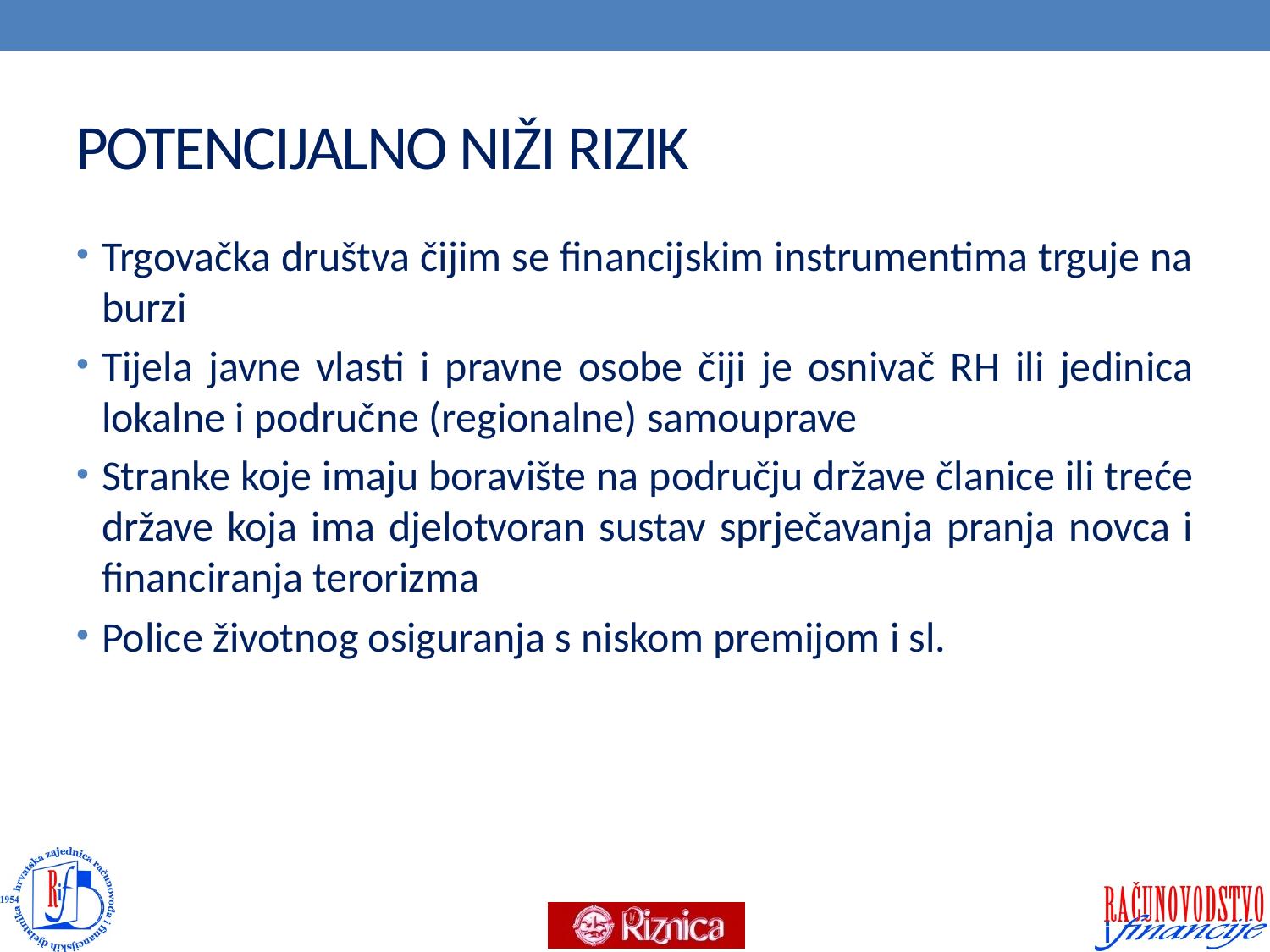

# POTENCIJALNO NIŽI RIZIK
Trgovačka društva čijim se financijskim instrumentima trguje na burzi
Tijela javne vlasti i pravne osobe čiji je osnivač RH ili jedinica lokalne i područne (regionalne) samouprave
Stranke koje imaju boravište na području države članice ili treće države koja ima djelotvoran sustav sprječavanja pranja novca i financiranja terorizma
Police životnog osiguranja s niskom premijom i sl.